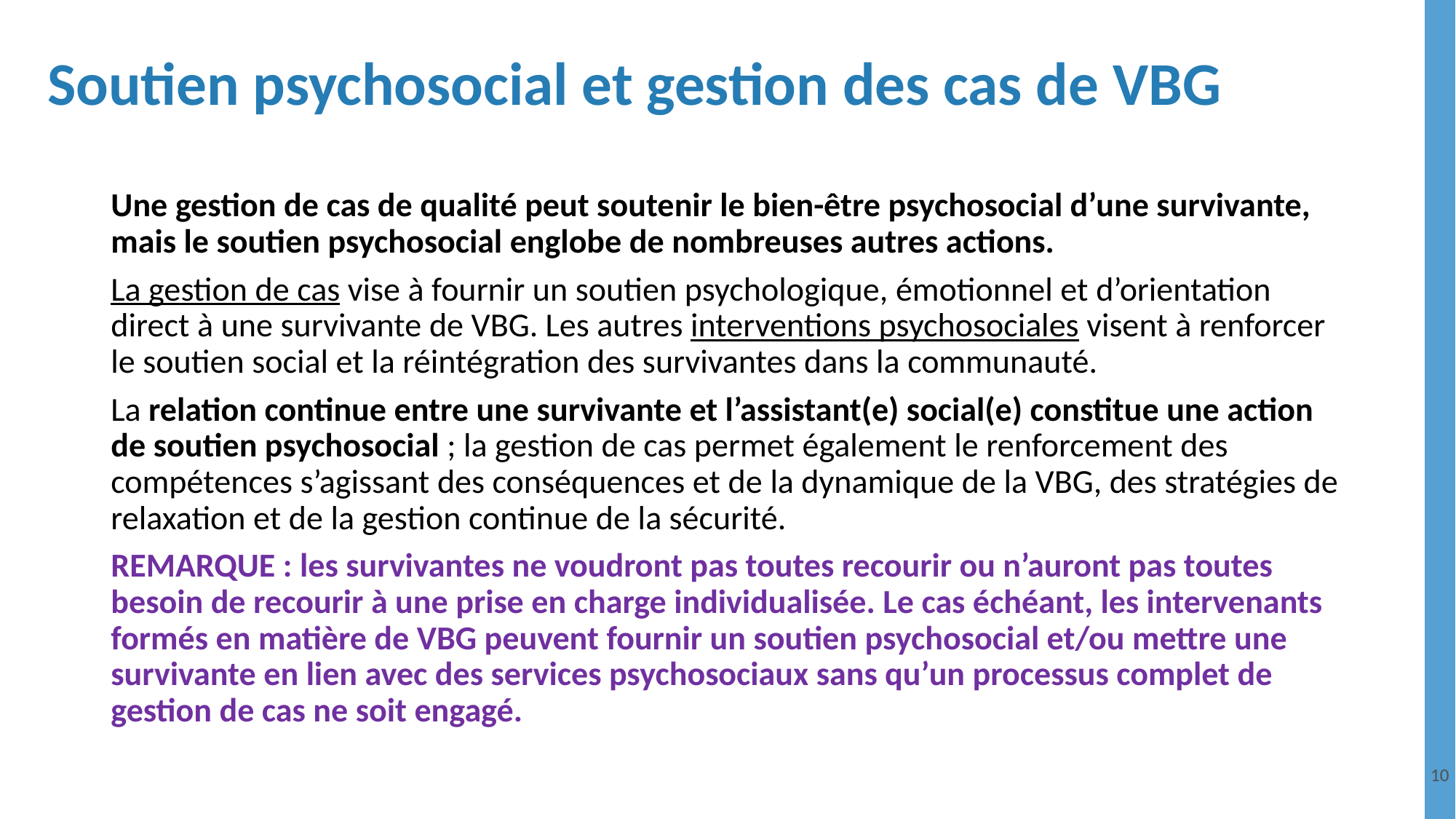

Soutien psychosocial et gestion des cas de VBG
Une gestion de cas de qualité peut soutenir le bien-être psychosocial d’une survivante, mais le soutien psychosocial englobe de nombreuses autres actions.
La gestion de cas vise à fournir un soutien psychologique, émotionnel et d’orientation direct à une survivante de VBG. Les autres interventions psychosociales visent à renforcer le soutien social et la réintégration des survivantes dans la communauté.
La relation continue entre une survivante et l’assistant(e) social(e) constitue une action de soutien psychosocial ; la gestion de cas permet également le renforcement des compétences s’agissant des conséquences et de la dynamique de la VBG, des stratégies de relaxation et de la gestion continue de la sécurité.
REMARQUE : les survivantes ne voudront pas toutes recourir ou n’auront pas toutes besoin de recourir à une prise en charge individualisée. Le cas échéant, les intervenants formés en matière de VBG peuvent fournir un soutien psychosocial et/ou mettre une survivante en lien avec des services psychosociaux sans qu’un processus complet de gestion de cas ne soit engagé.